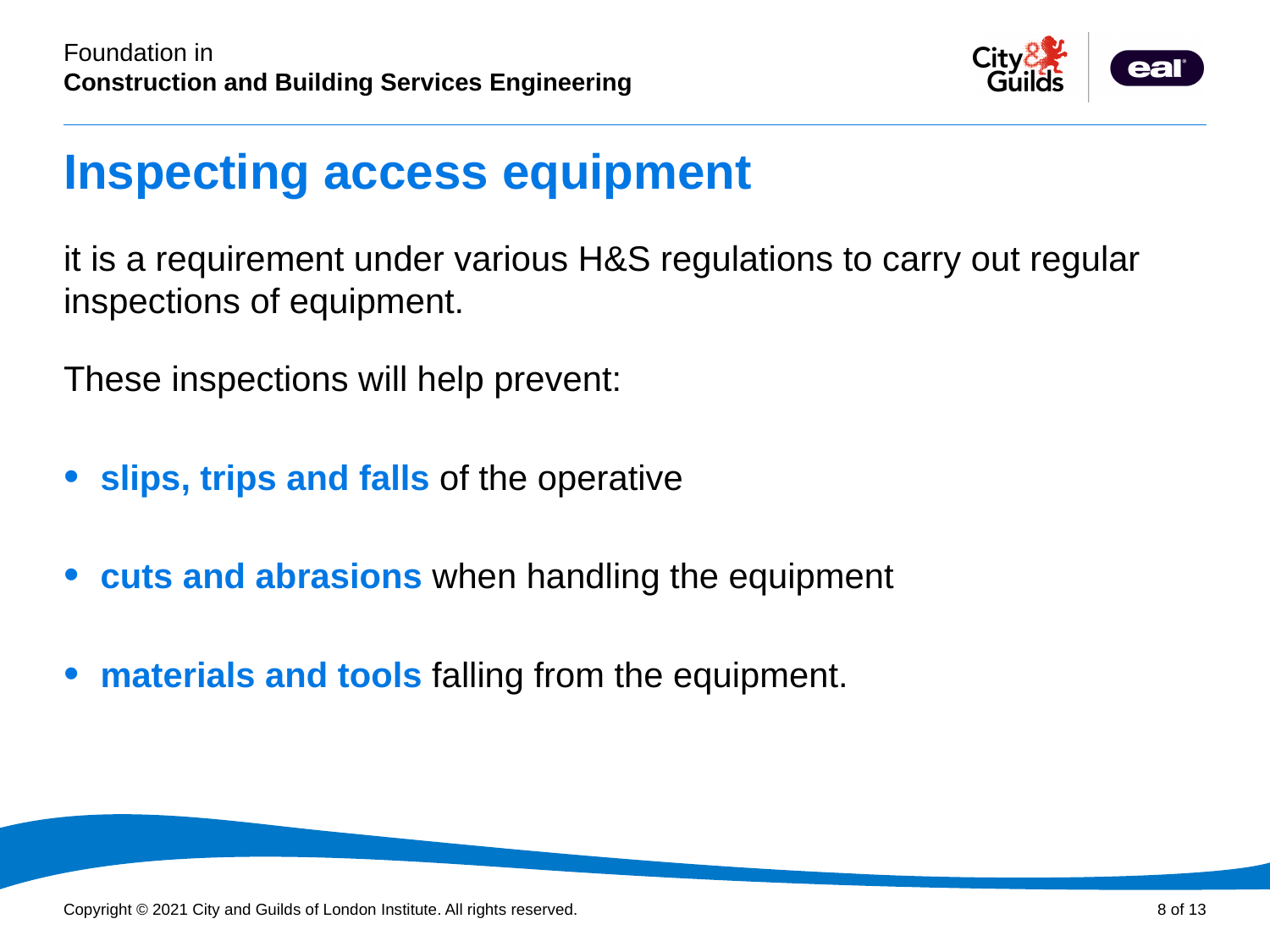

# Inspecting access equipment
it is a requirement under various H&S regulations to carry out regular inspections of equipment.
These inspections will help prevent:
slips, trips and falls of the operative
cuts and abrasions when handling the equipment
materials and tools falling from the equipment.